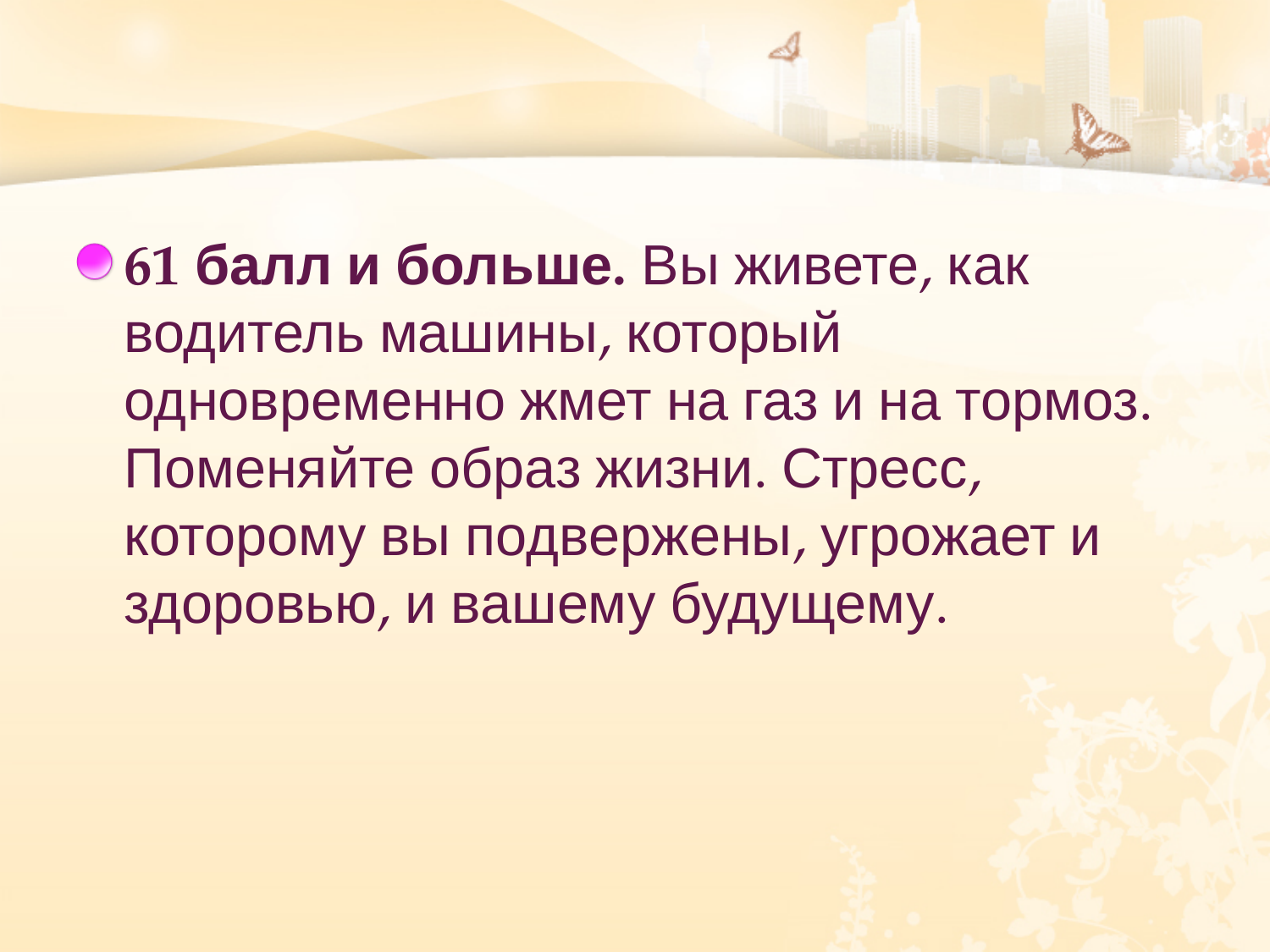

61 балл и больше. Вы живете, как водитель машины, который одновременно жмет на газ и на тормоз. Поменяйте образ жизни. Стресс, которому вы подвержены, угрожает и здоровью, и вашему будущему.